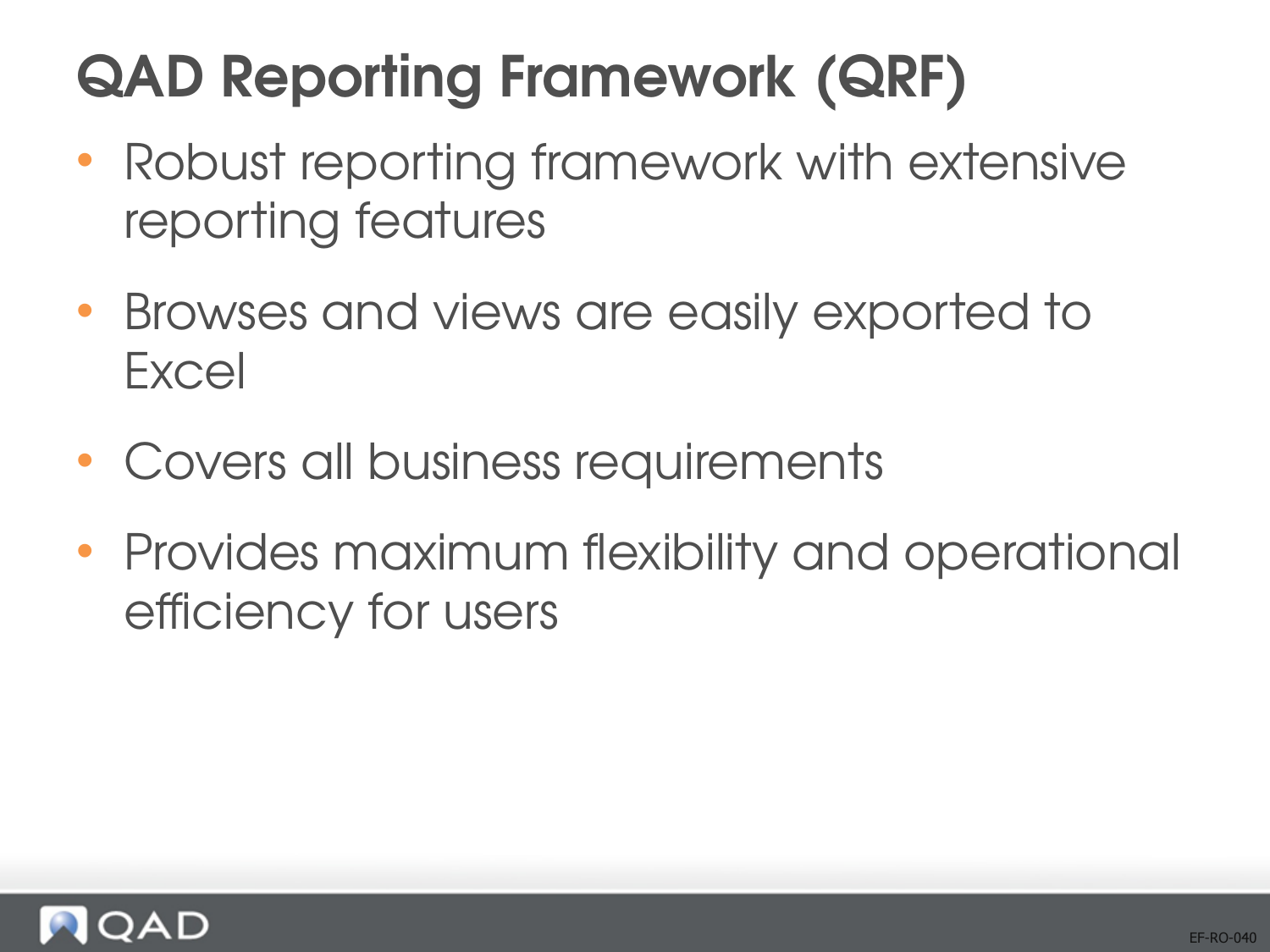

# QAD Reporting Framework (QRF)
Robust reporting framework with extensive reporting features
Browses and views are easily exported to Excel
Covers all business requirements
Provides maximum flexibility and operational efficiency for users
EF-RO-040